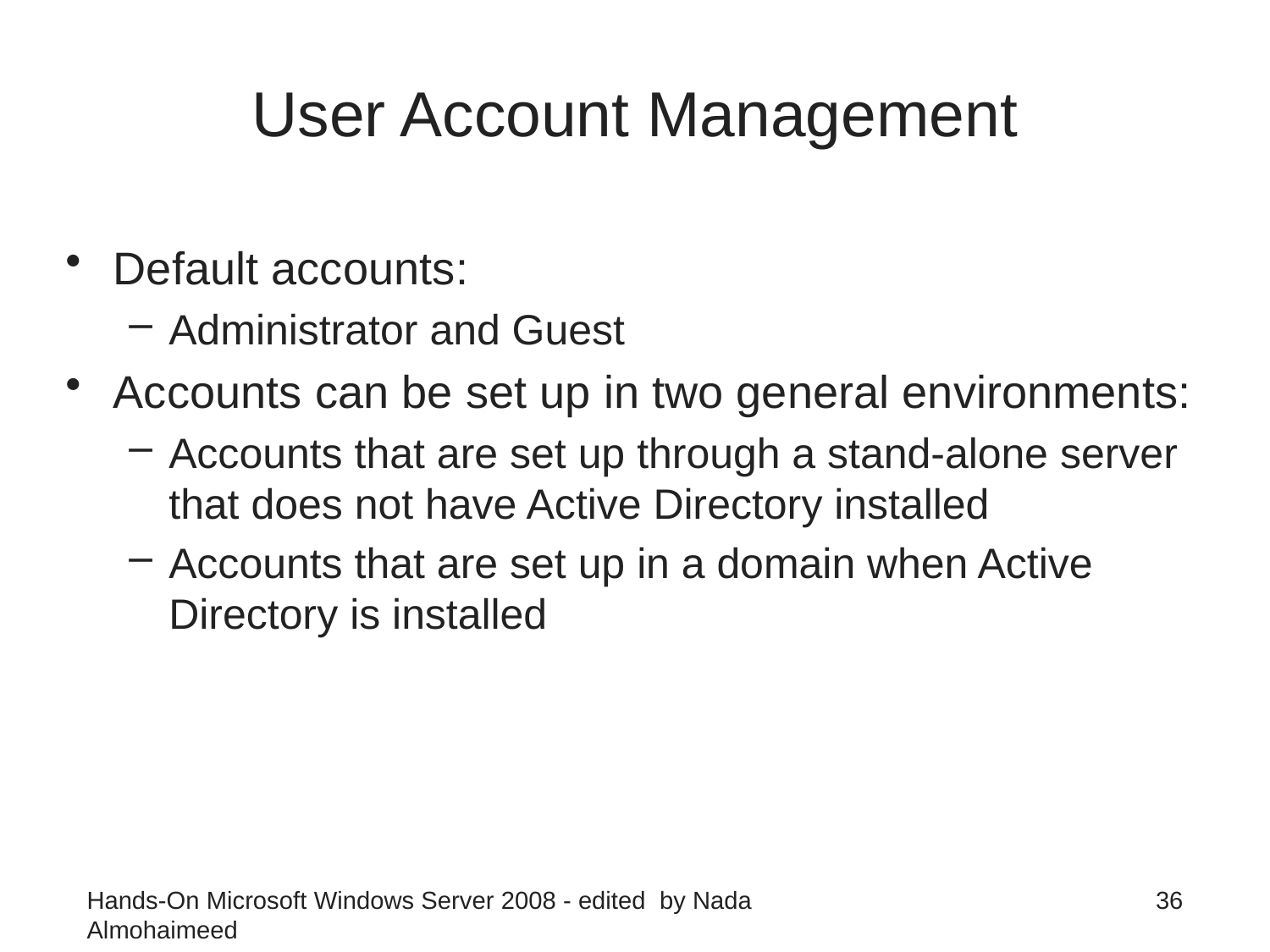

# User Account Management
Default accounts:
Administrator and Guest
Accounts can be set up in two general environments:
Accounts that are set up through a stand-alone server that does not have Active Directory installed
Accounts that are set up in a domain when Active Directory is installed
Hands-On Microsoft Windows Server 2008 - edited  by Nada Almohaimeed
36